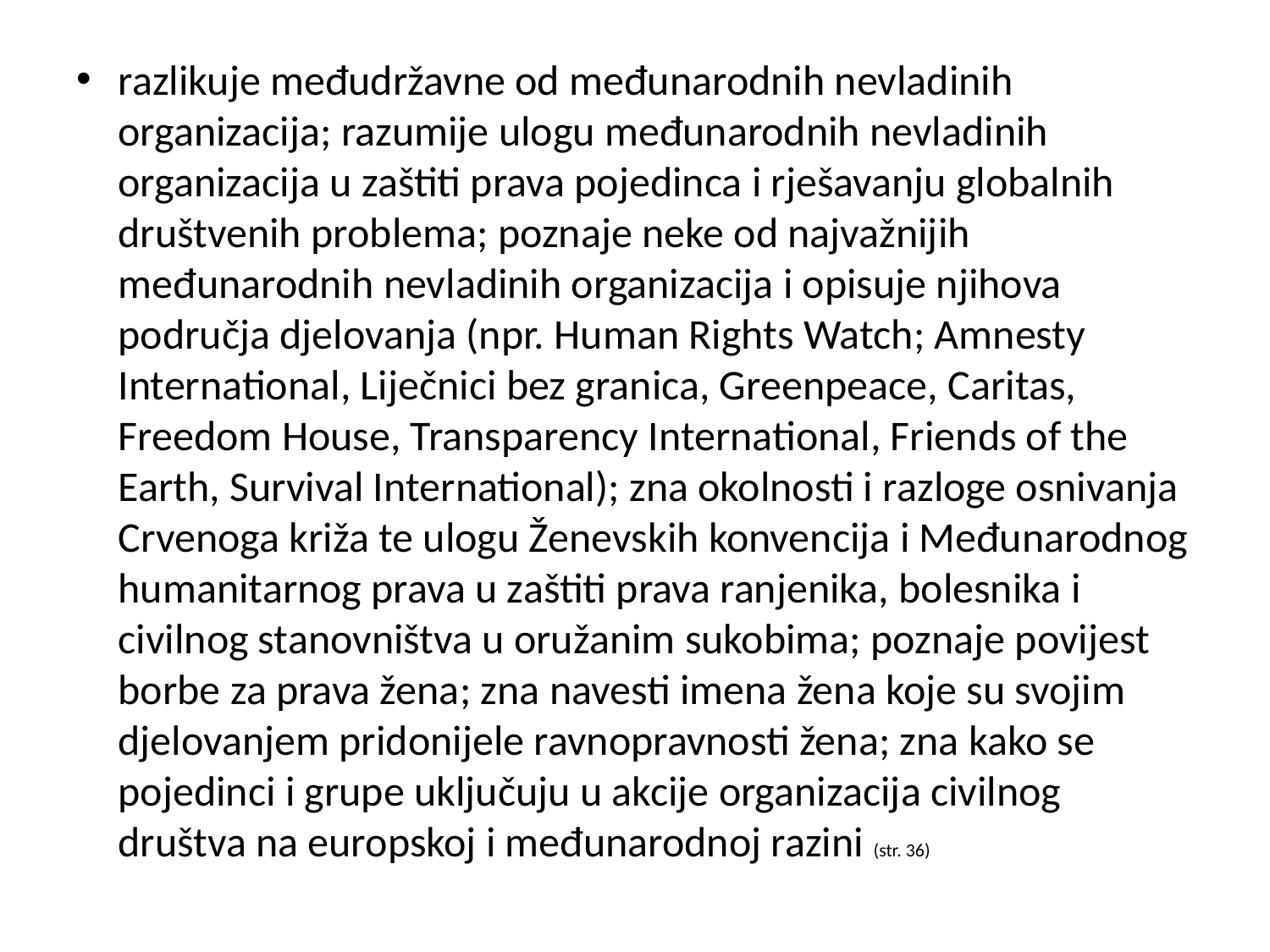

razlikuje međudržavne od međunarodnih nevladinih organizacija; razumije ulogu međunarodnih nevladinih organizacija u zaštiti prava pojedinca i rješavanju globalnih društvenih problema; poznaje neke od najvažnijih međunarodnih nevladinih organizacija i opisuje njihova područja djelovanja (npr. Human Rights Watch; Amnesty International, Liječnici bez granica, Greenpeace, Caritas, Freedom House, Transparency International, Friends of the Earth, Survival International); zna okolnosti i razloge osnivanja Crvenoga križa te ulogu Ženevskih konvencija i Međunarodnog humanitarnog prava u zaštiti prava ranjenika, bolesnika i civilnog stanovništva u oružanim sukobima; poznaje povijest borbe za prava žena; zna navesti imena žena koje su svojim djelovanjem pridonijele ravnopravnosti žena; zna kako se pojedinci i grupe uključuju u akcije organizacija civilnog društva na europskoj i međunarodnoj razini (str. 36)